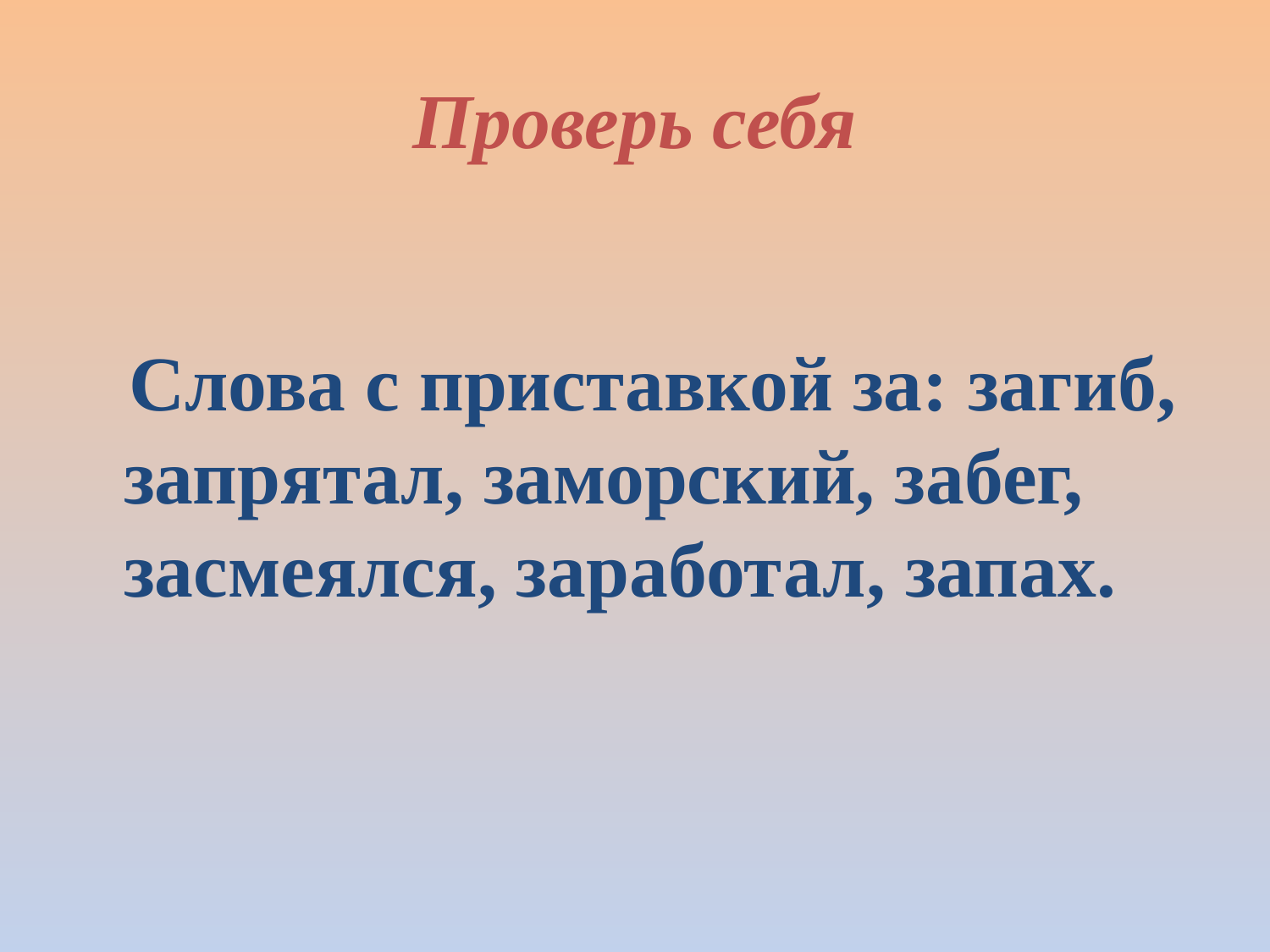

# Проверь себя
   Слова с приставкой за: загиб, запрятал, заморский, забег, засмеялся, заработал, запах.